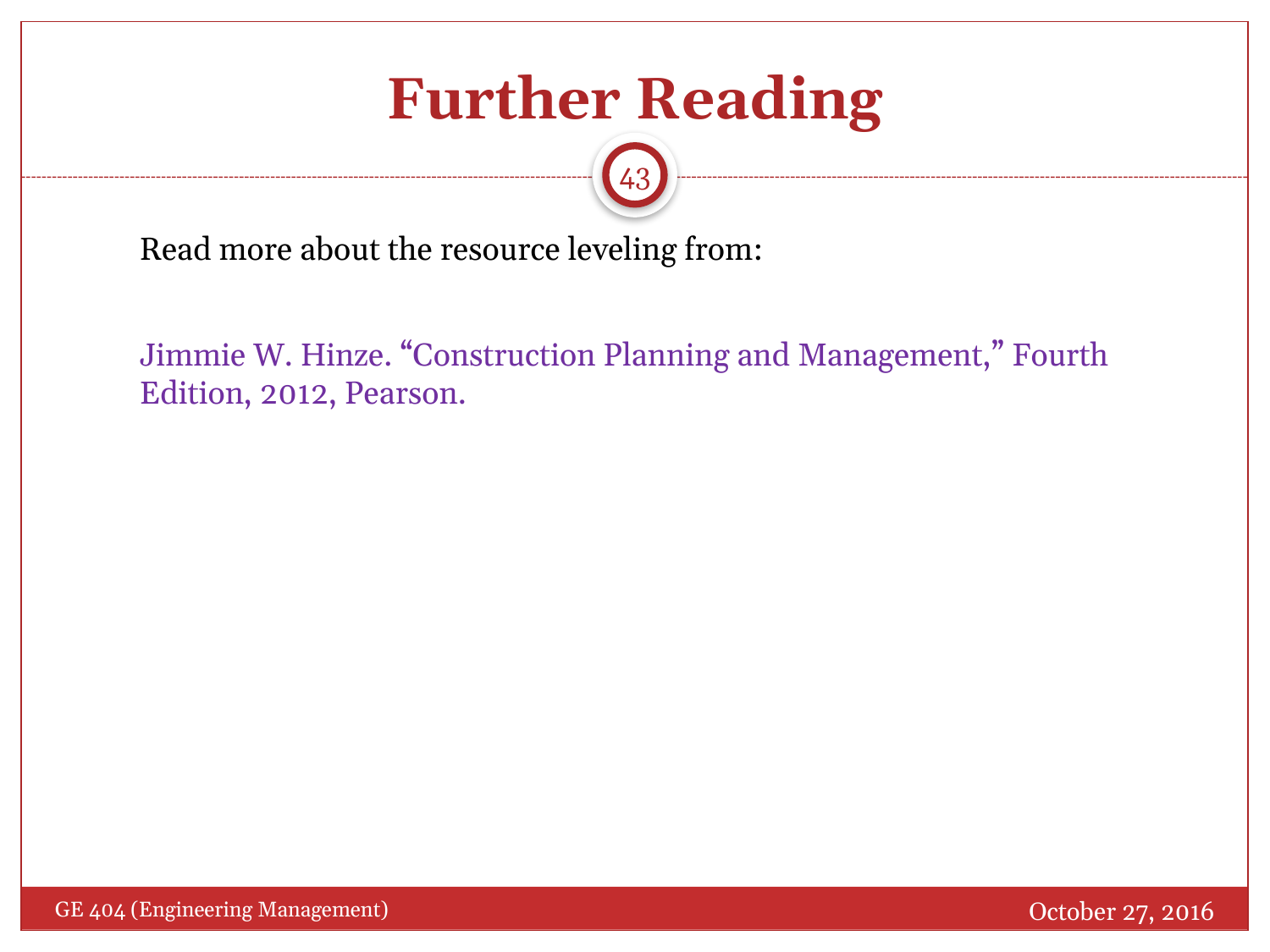

# Further Reading
43
Read more about the resource leveling from:
Jimmie W. Hinze. “Construction Planning and Management,” Fourth Edition, 2012, Pearson.

October 27, 2016
GE 404 (Engineering Management)